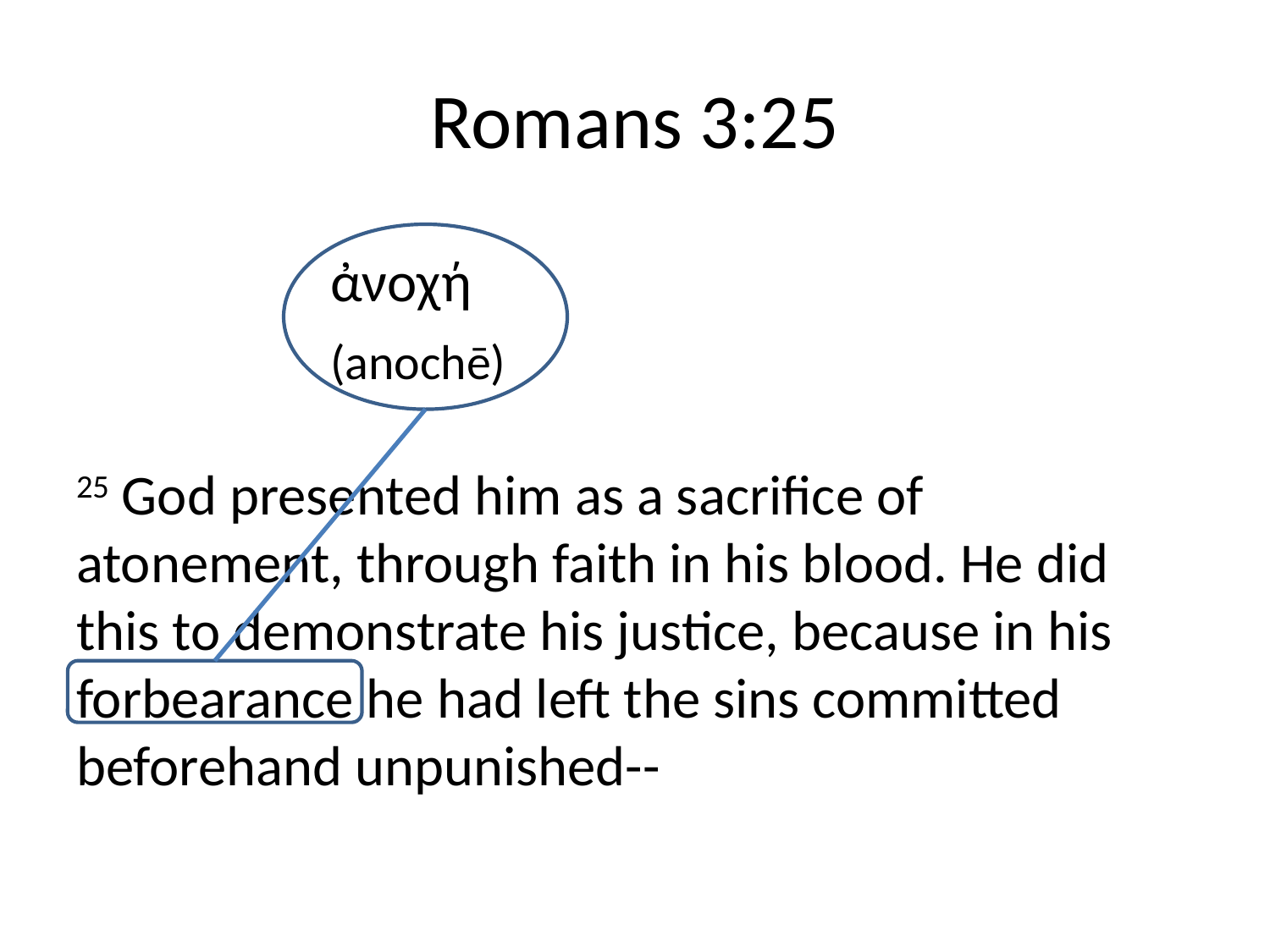

# Romans 3:25
		ἀνοχή
		(anochē)

25 God presented him as a sacrifice of atonement, through faith in his blood. He did this to demonstrate his justice, because in his forbearance he had left the sins committed beforehand unpunished--